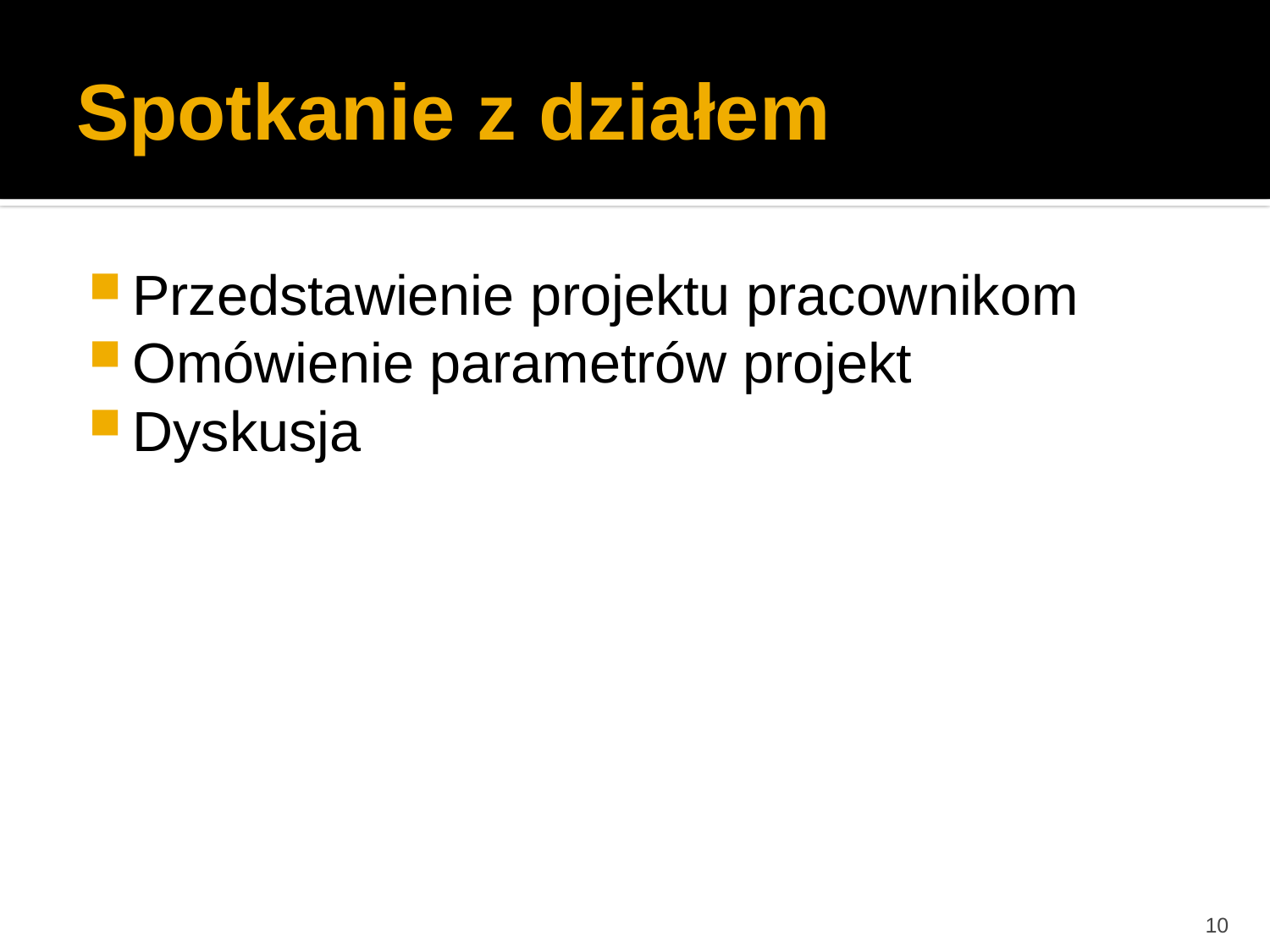

# Spotkanie z działem
Przedstawienie projektu pracownikom
Omówienie parametrów projekt
Dyskusja

10